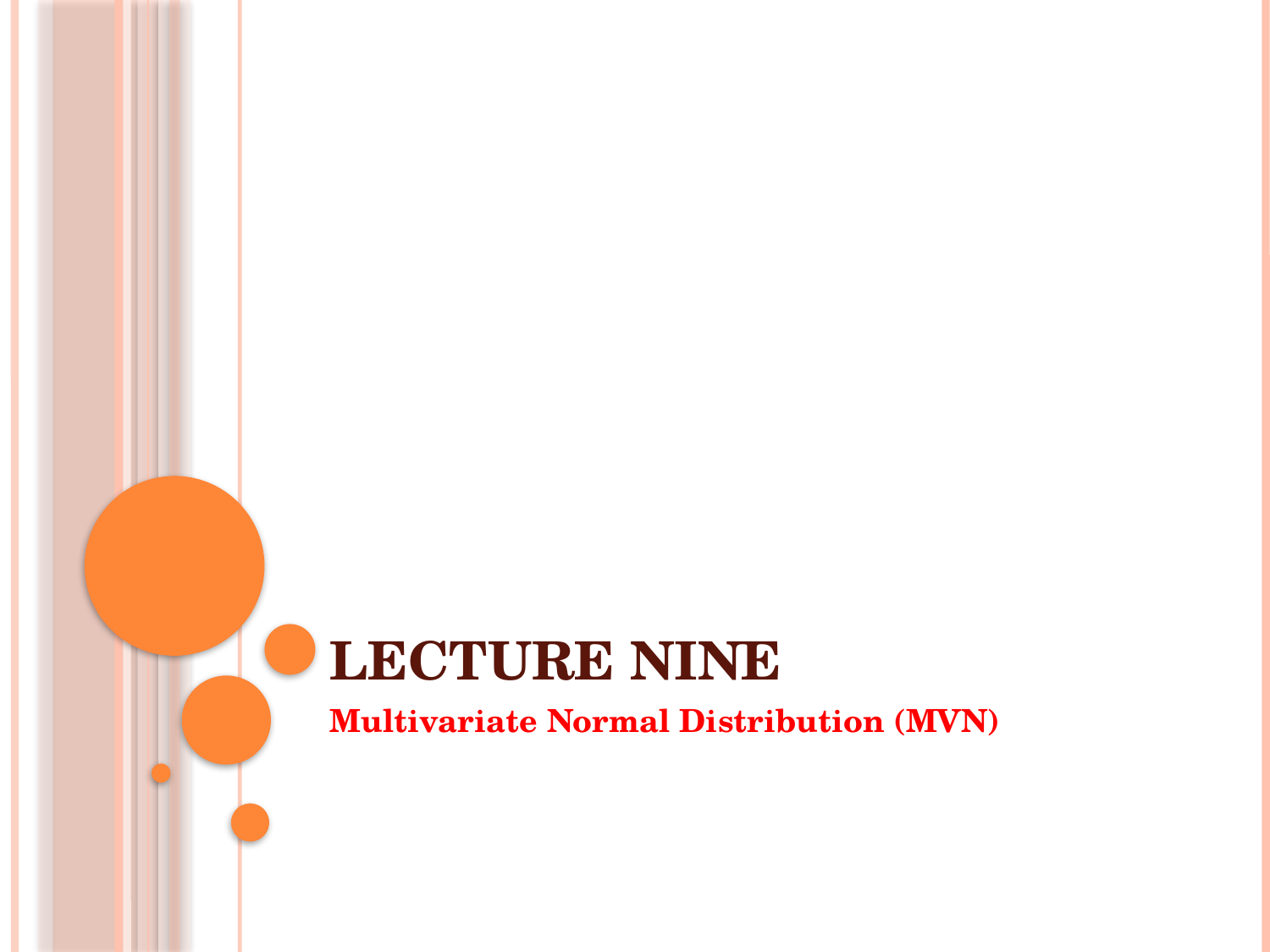

# Lecture Nine
Multivariate Normal Distribution (MVN)